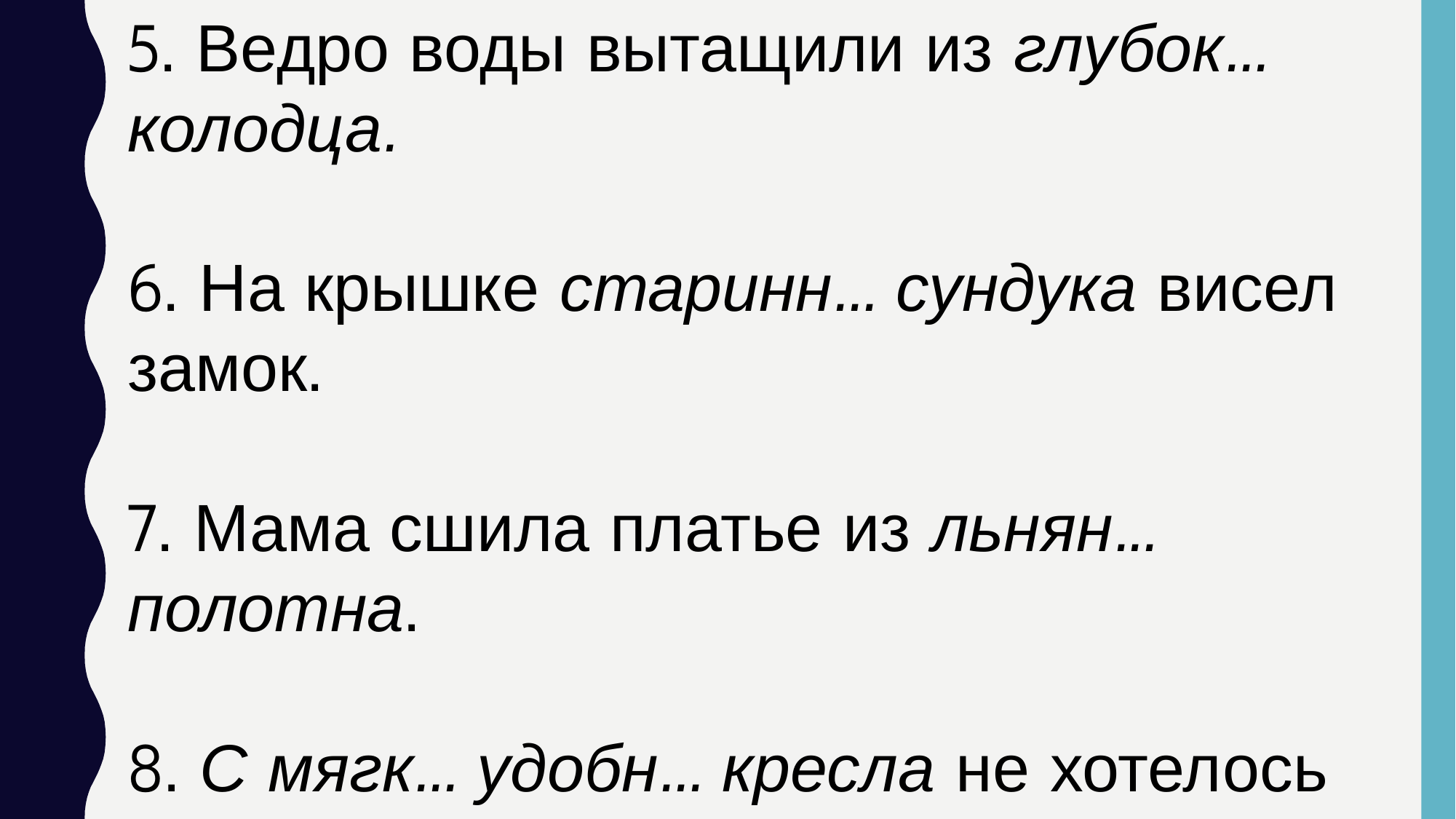

5. Ведро воды вытащили из глубок... колодца.

6. На крышке старинн... сундука висел замок.

7. Мама сшила платье из льнян... полотна.

8. С мягк... удобн... кресла не хотелось вставать.